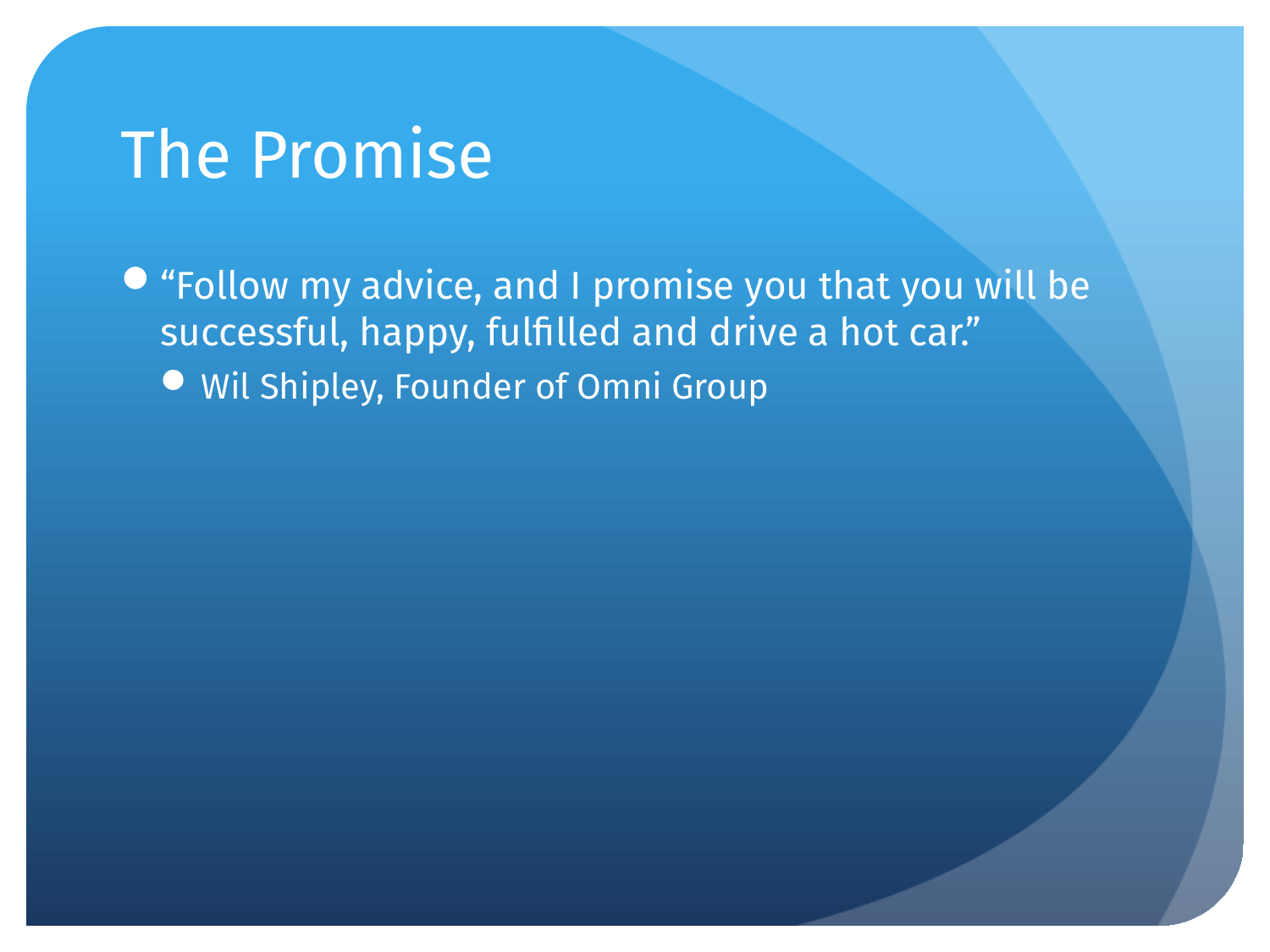

# The Promise
“Follow my advice, and I promise you that you will be successful, happy, fulfilled and drive a hot car.”
Wil Shipley, Founder of Omni Group